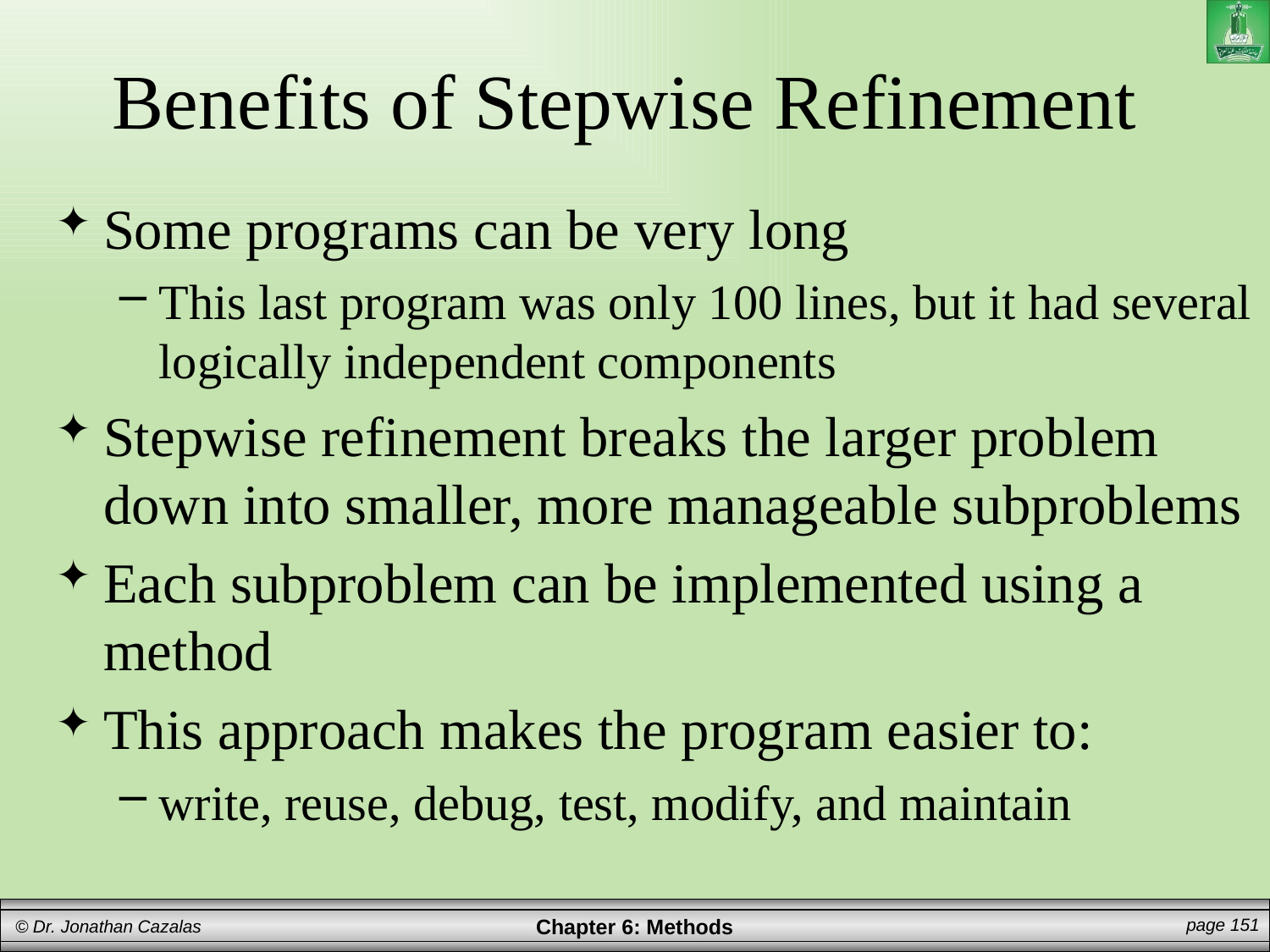

# Benefits of Stepwise Refinement
Some programs can be very long
This last program was only 100 lines, but it had several logically independent components
Stepwise refinement breaks the larger problem down into smaller, more manageable subproblems
Each subproblem can be implemented using a method
This approach makes the program easier to:
write, reuse, debug, test, modify, and maintain